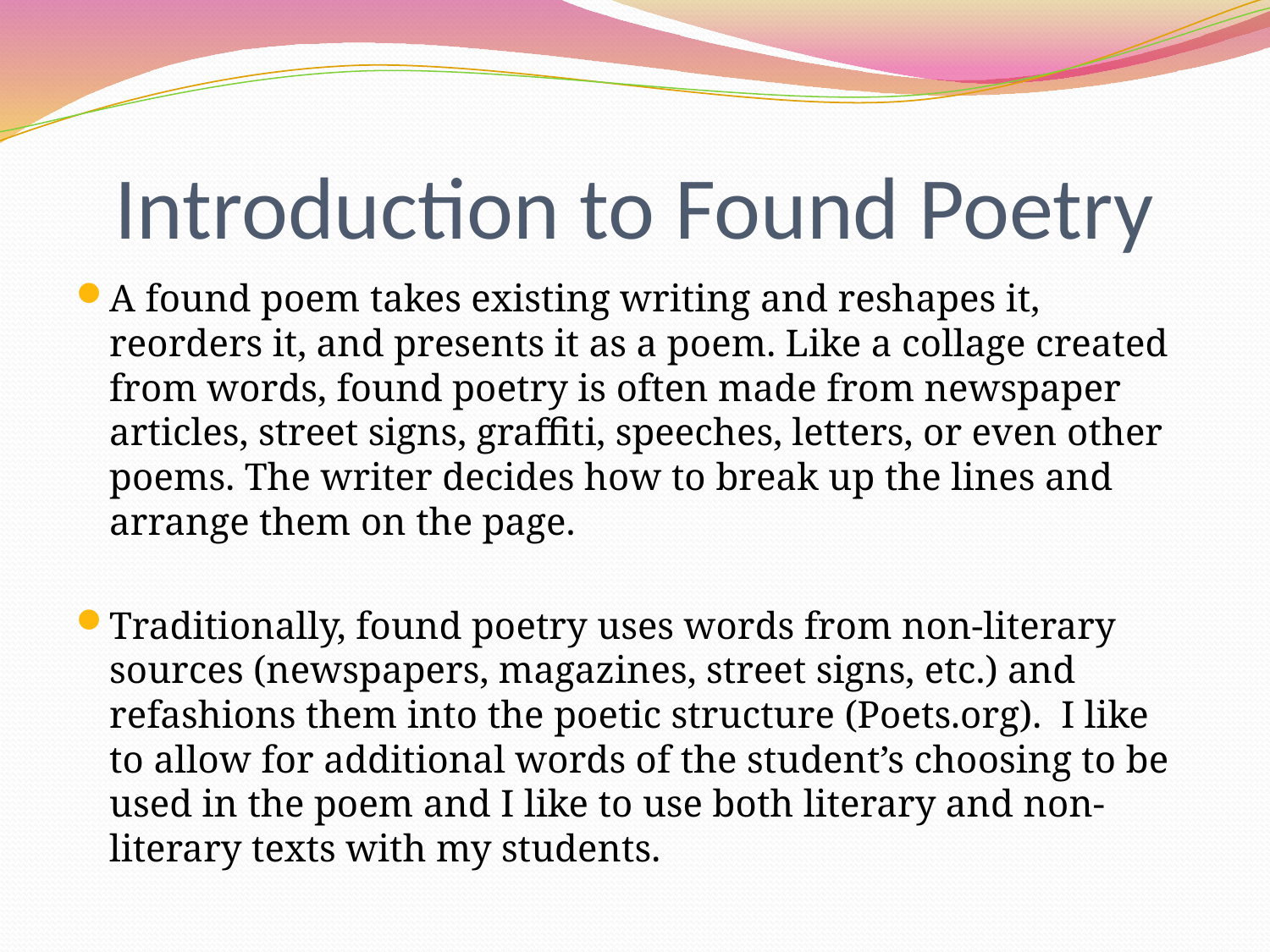

# Introduction to Found Poetry
A found poem takes existing writing and reshapes it, reorders it, and presents it as a poem. Like a collage created from words, found poetry is often made from newspaper articles, street signs, graffiti, speeches, letters, or even other poems. The writer decides how to break up the lines and arrange them on the page.

Traditionally, found poetry uses words from non-literary sources (newspapers, magazines, street signs, etc.) and refashions them into the poetic structure (Poets.org).  I like to allow for additional words of the student’s choosing to be used in the poem and I like to use both literary and non-literary texts with my students.